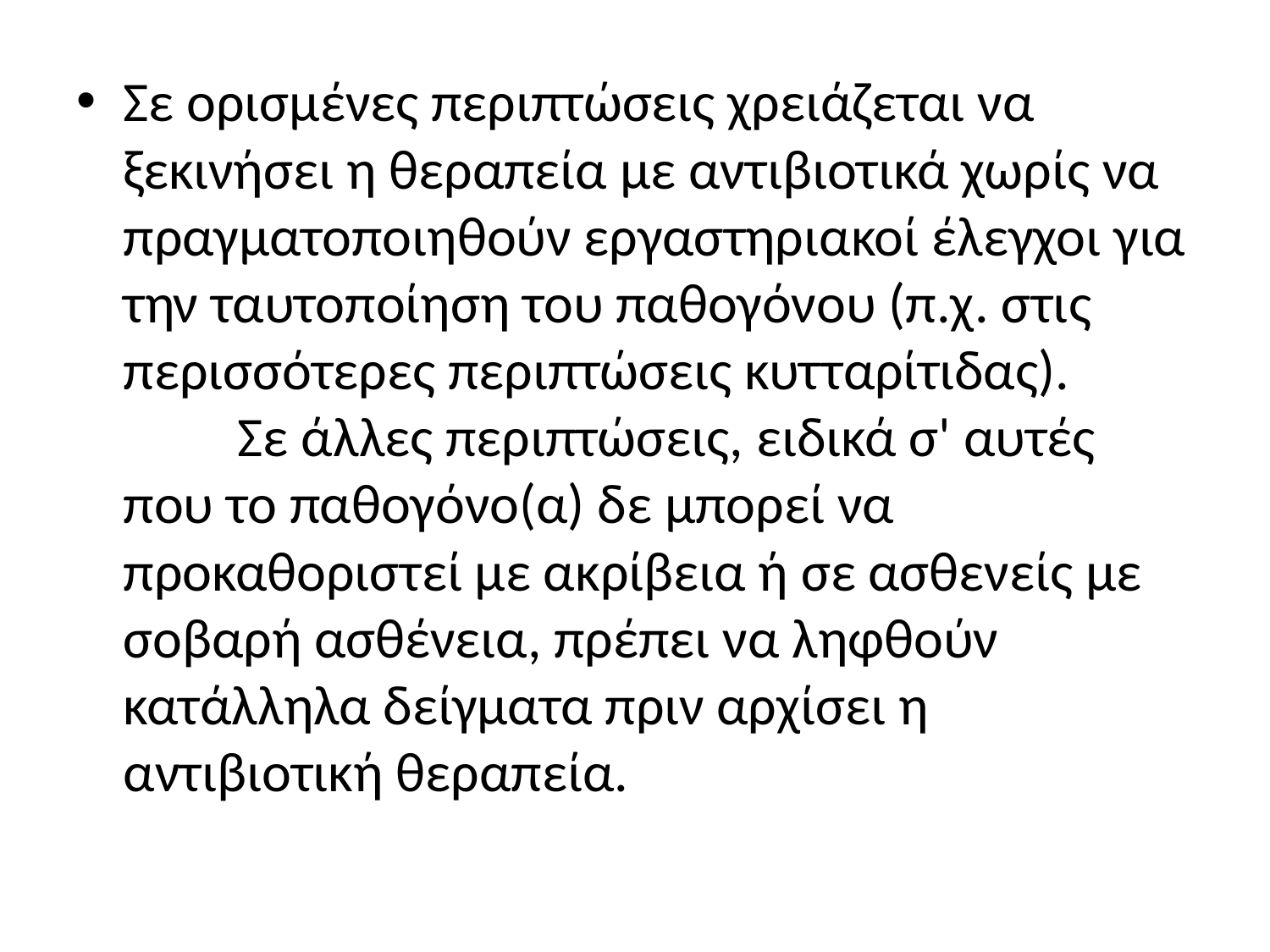

Σε ορισμένες περιπτώσεις χρειάζεται να ξεκινήσει η θεραπεία με αντιβιοτικά χωρίς να πραγματοποιηθούν εργαστηριακοί έλεγχοι για την ταυτοποίηση του παθογόνου (π.χ. στις περισσότερες περιπτώσεις κυτταρίτιδας).                   Σε άλλες περιπτώσεις, ειδικά σ' αυτές που το παθογόνο(α) δε μπορεί να προκαθοριστεί με ακρίβεια ή σε ασθενείς με σοβαρή ασθένεια, πρέπει να ληφθούν κατάλληλα δείγματα πριν αρχίσει η αντιβιοτική θεραπεία.